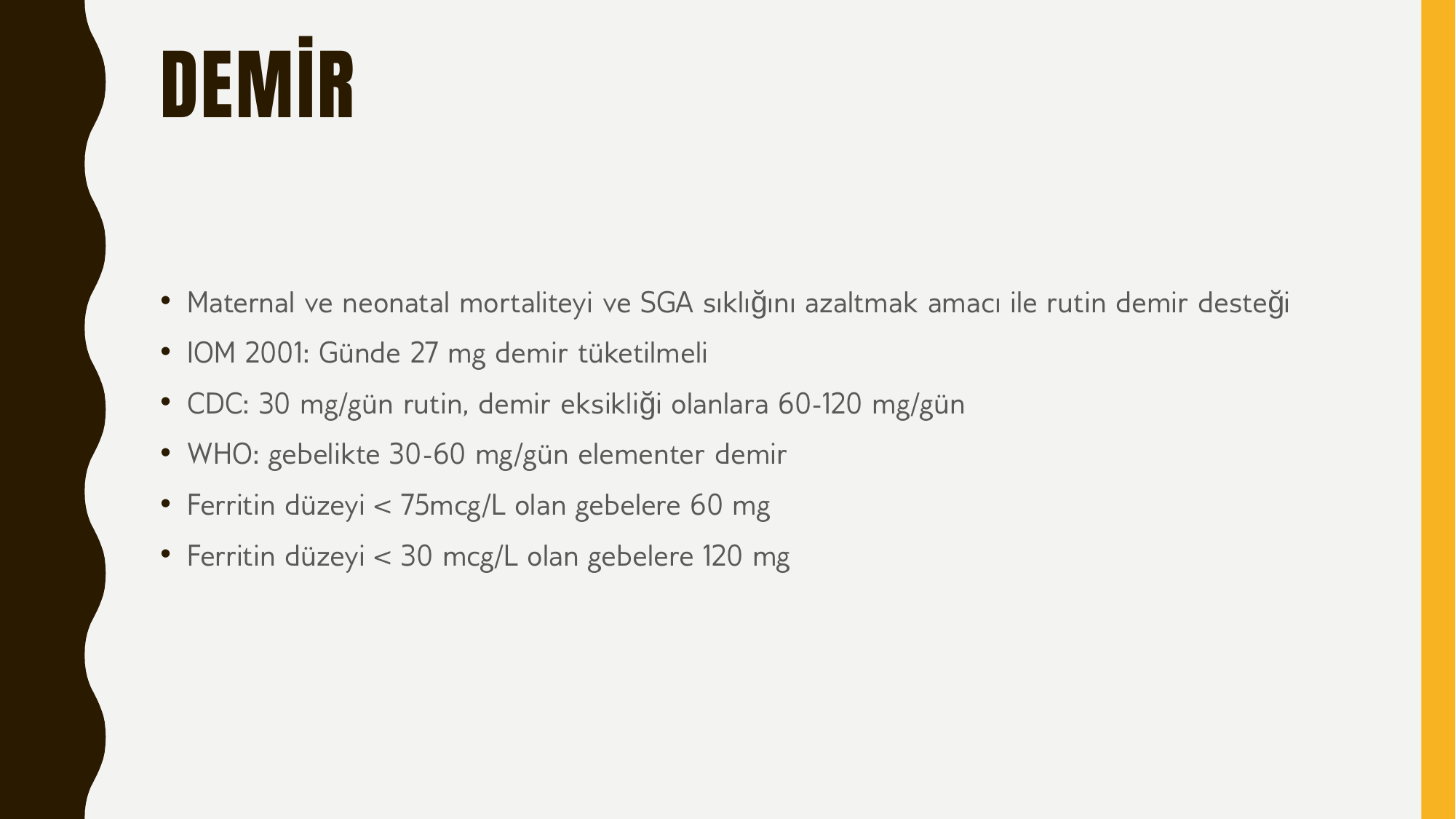

# demir
Maternal ve neonatal mortaliteyi ve SGA sıklığını azaltmak amacı ile rutin demir desteği
IOM 2001: Günde 27 mg demir tüketilmeli
CDC: 30 mg/gün rutin, demir eksikliği olanlara 60-120 mg/gün
WHO: gebelikte 30-60 mg/gün elementer demir
Ferritin düzeyi < 75mcg/L olan gebelere 60 mg
Ferritin düzeyi < 30 mcg/L olan gebelere 120 mg